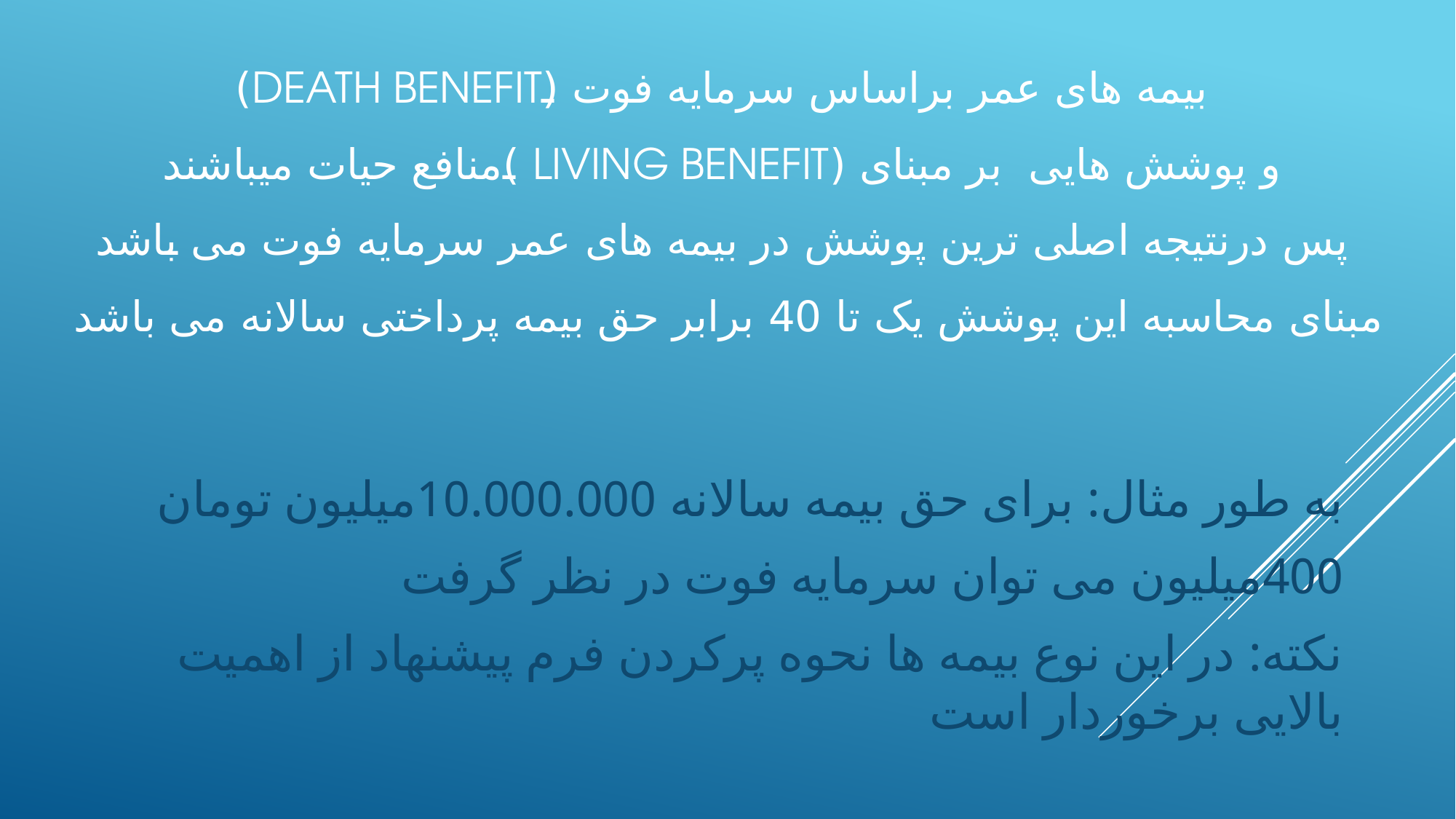

# بیمه های عمر براساس سرمایه فوت (death benefit) و پوشش هایی  بر مبنای (living BENEFIT )منافع حیات میباشند پس درنتیجه اصلی ترین پوشش در بیمه های عمر سرمایه فوت می باشد مبنای محاسبه این پوشش یک تا 40 برابر حق بیمه پرداختی سالانه می باشد
به طور مثال: برای حق بیمه سالانه 10.000.000میلیون تومان
400میلیون می توان سرمایه فوت در نظر گرفت
نکته: در این نوع بیمه ها نحوه پرکردن فرم پیشنهاد از اهمیت بالایی برخوردار است